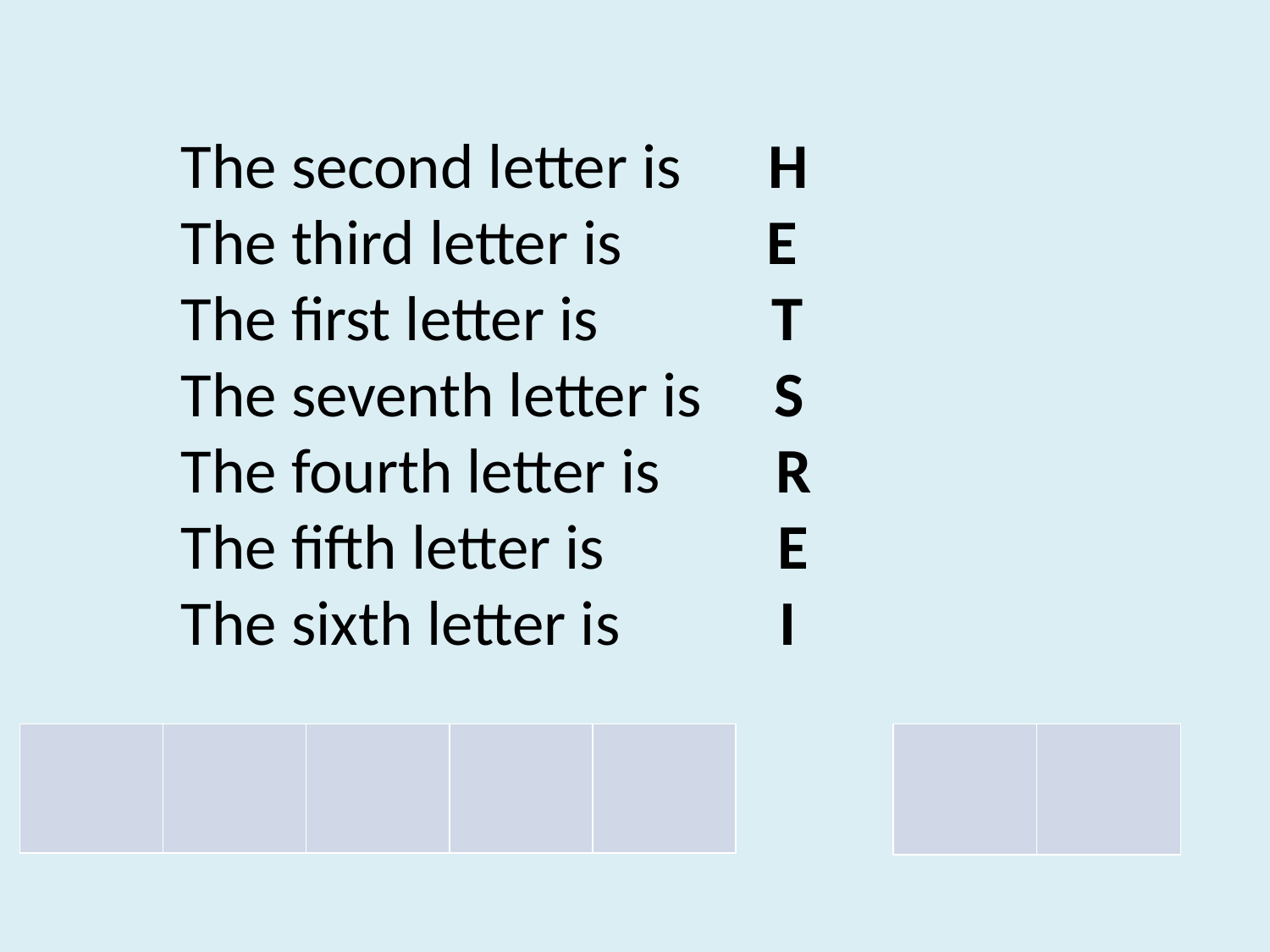

The second letter is      H
The third letter is          E
The first letter is            T
The seventh letter is     S
The fourth letter is        R
The fifth letter is            E
The sixth letter is           I
|  |  |  |  |  |
| --- | --- | --- | --- | --- |
|  |  |
| --- | --- |